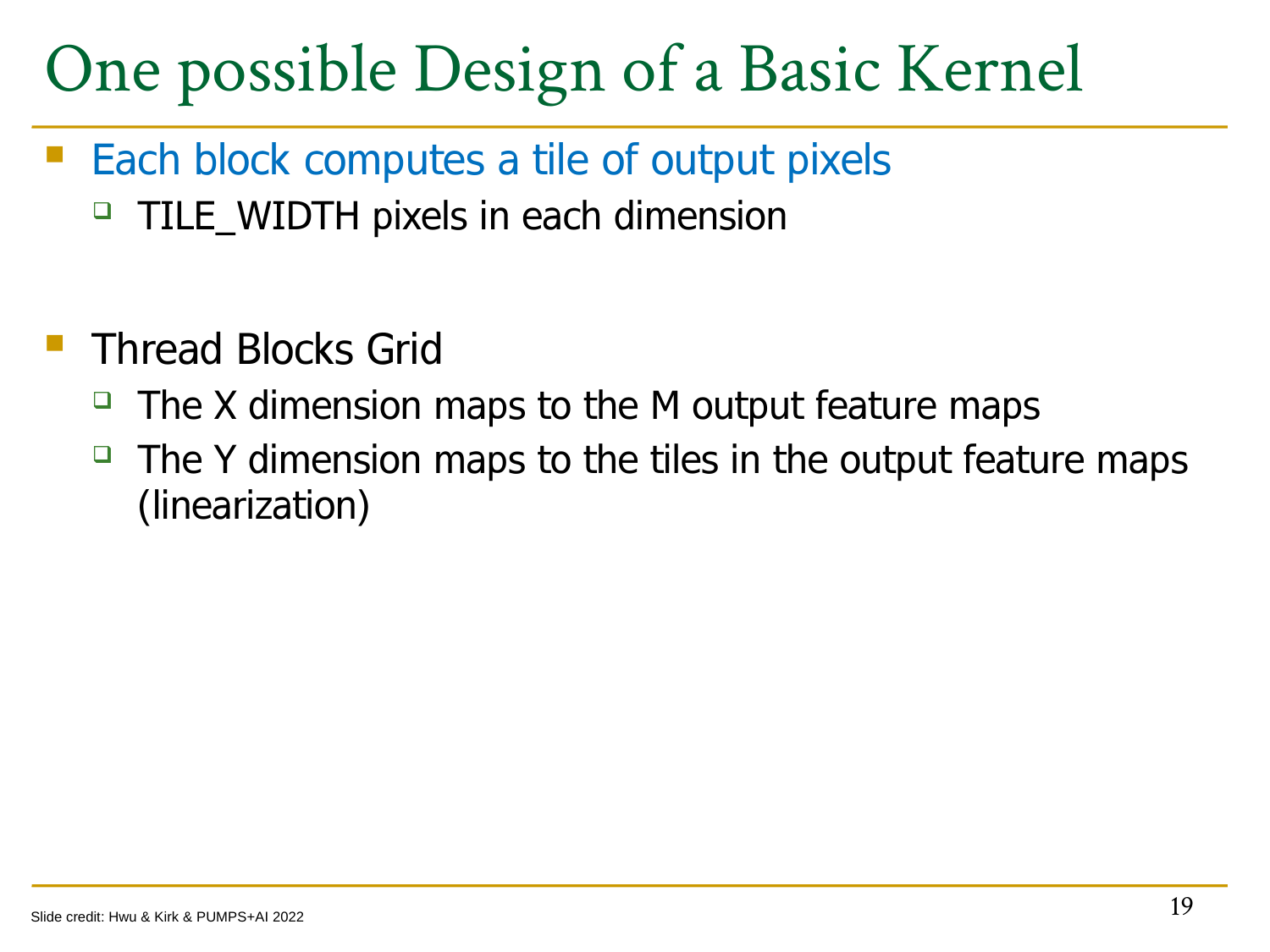

# One possible Design of a Basic Kernel
Each block computes a tile of output pixels
TILE_WIDTH pixels in each dimension

Thread Blocks Grid
The X dimension maps to the M output feature maps
The Y dimension maps to the tiles in the output feature maps (linearization)

19
Slide credit: Hwu & Kirk & PUMPS+AI 2022